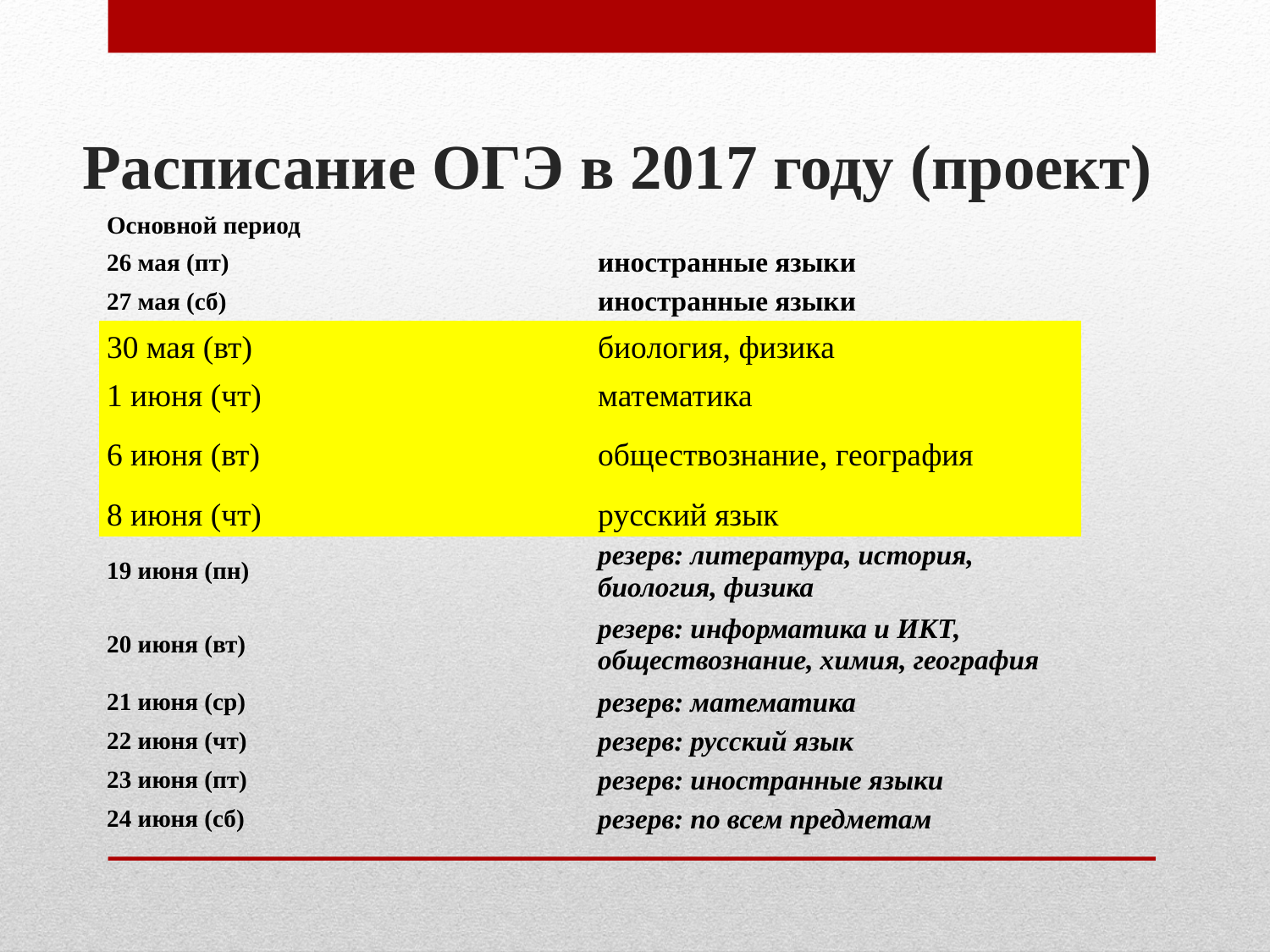

# Расписание ОГЭ в 2017 году (проект)
| Основной период |  |
| --- | --- |
| 26 мая (пт) | иностранные языки |
| 27 мая (сб) | иностранные языки |
| 30 мая (вт) | биология, физика |
| 1 июня (чт) | математика |
| 6 июня (вт) | обществознание, география |
| 8 июня (чт) | русский язык |
| 19 июня (пн) | резерв: литература, история, биология, физика |
| 20 июня (вт) | резерв: информатика и ИКТ, обществознание, химия, география |
| 21 июня (ср) | резерв: математика |
| 22 июня (чт) | резерв: русский язык |
| 23 июня (пт) | резерв: иностранные языки |
| 24 июня (сб) | резерв: по всем предметам |
|  |  |